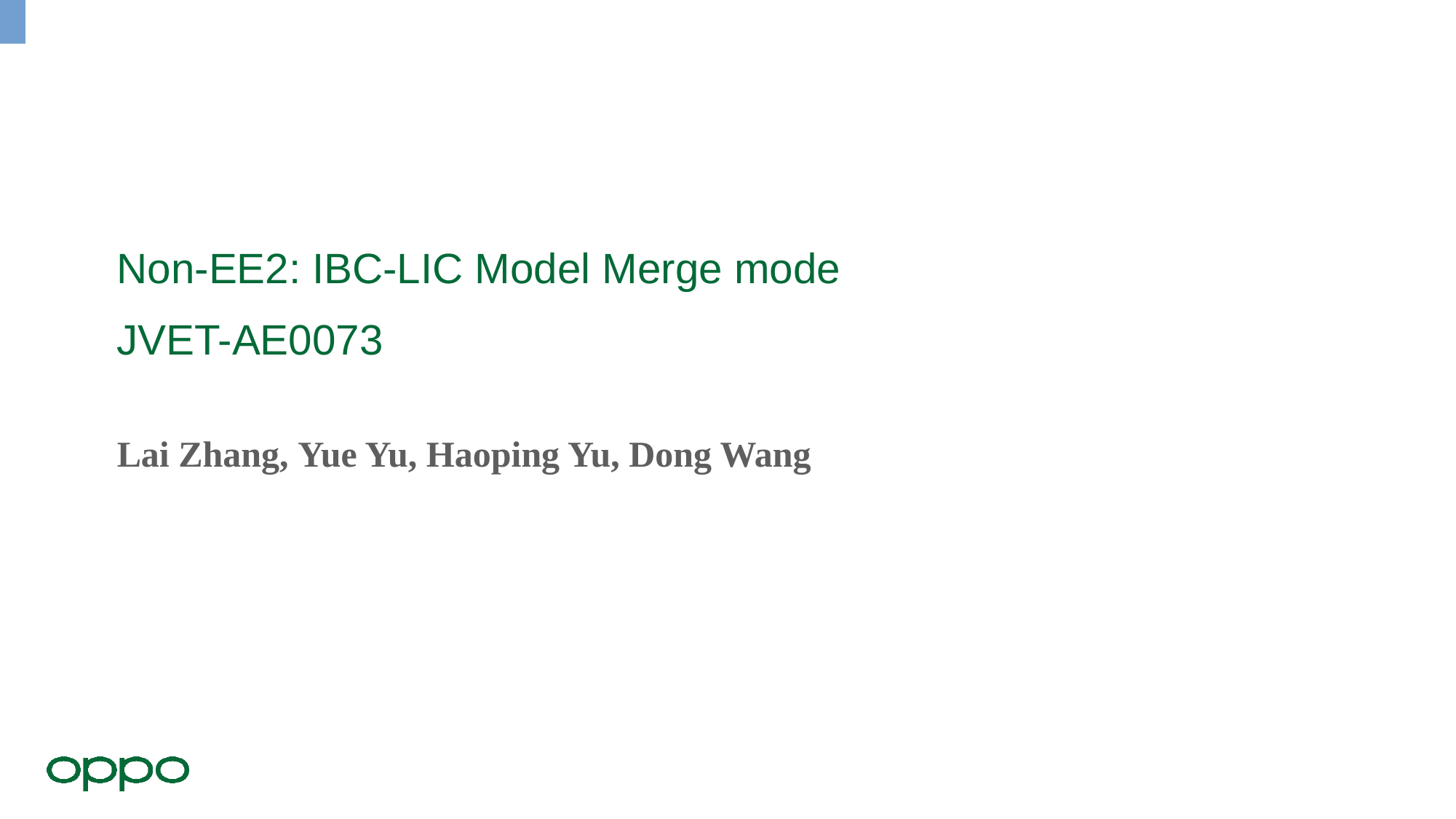

# Non-EE2: IBC-LIC Model Merge mode JVET-AE0073
Lai Zhang, Yue Yu, Haoping Yu, Dong Wang